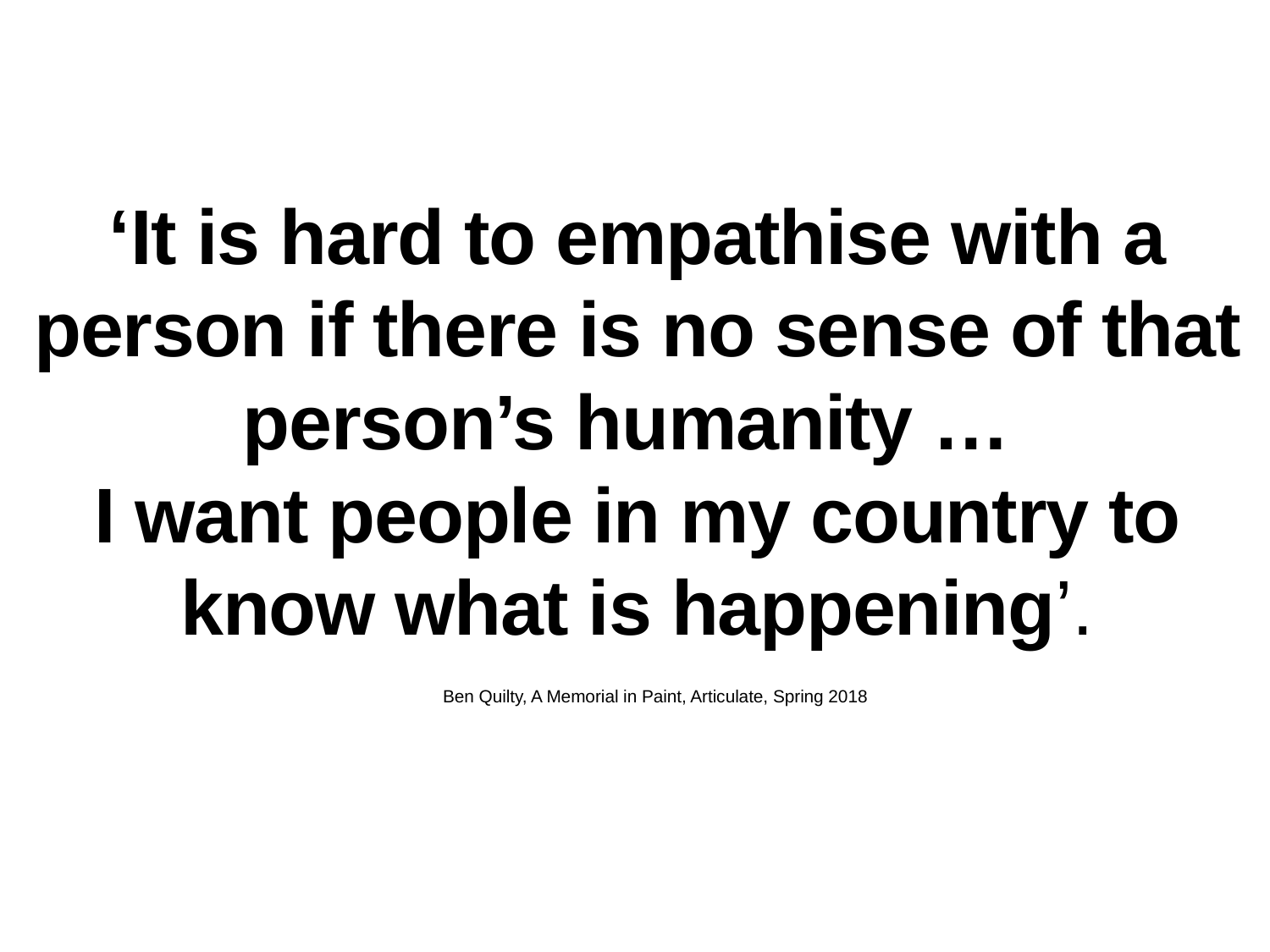

# ‘It is hard to empathise with a person if there is no sense of that person’s humanity … I want people in my country to know what is happening’.
Ben Quilty, A Memorial in Paint, Articulate, Spring 2018